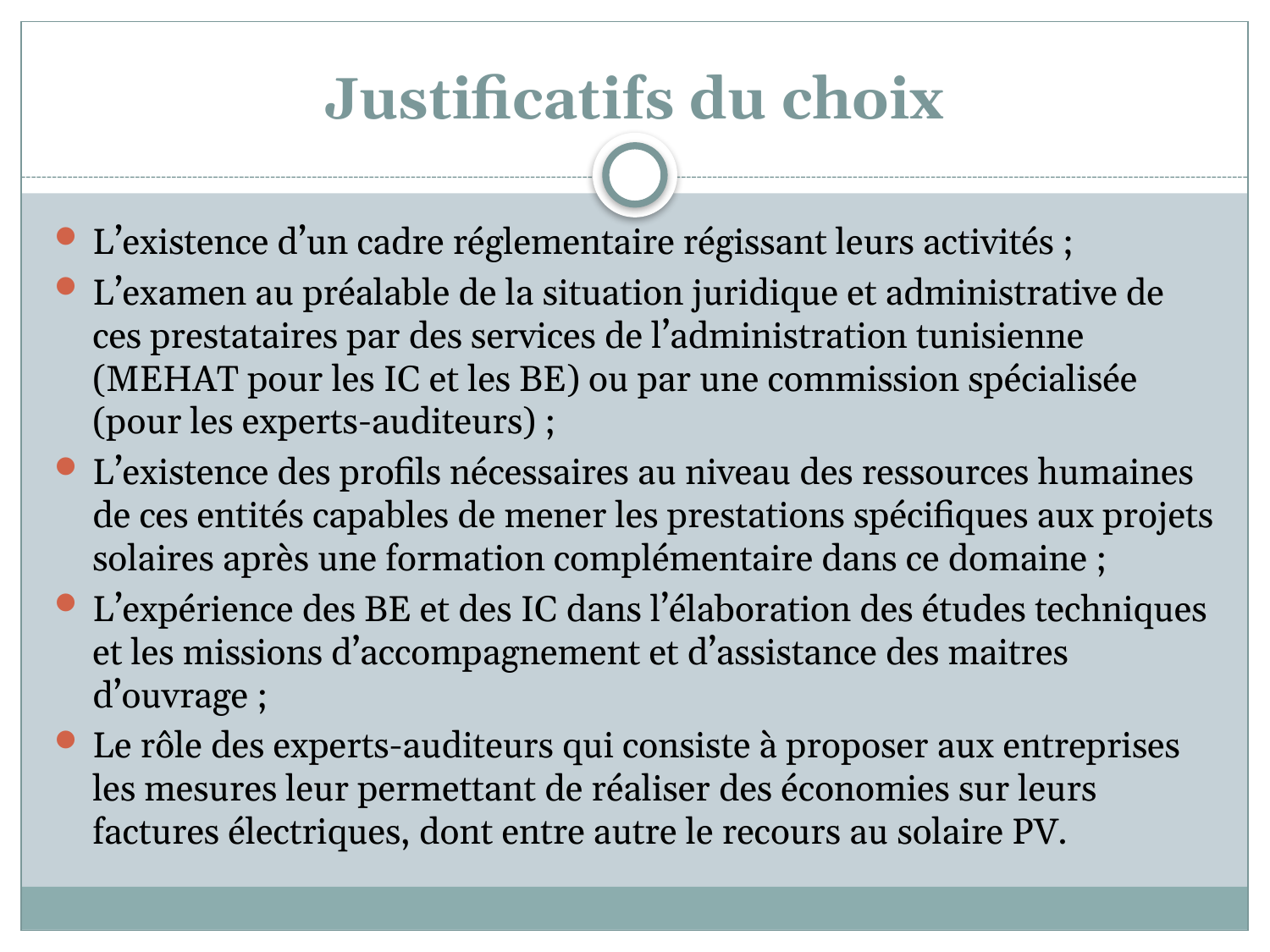

# Justificatifs du choix
L’existence d’un cadre réglementaire régissant leurs activités ;
L’examen au préalable de la situation juridique et administrative de ces prestataires par des services de l’administration tunisienne (MEHAT pour les IC et les BE) ou par une commission spécialisée (pour les experts-auditeurs) ;
L’existence des profils nécessaires au niveau des ressources humaines de ces entités capables de mener les prestations spécifiques aux projets solaires après une formation complémentaire dans ce domaine ;
L’expérience des BE et des IC dans l’élaboration des études techniques et les missions d’accompagnement et d’assistance des maitres d’ouvrage ;
Le rôle des experts-auditeurs qui consiste à proposer aux entreprises les mesures leur permettant de réaliser des économies sur leurs factures électriques, dont entre autre le recours au solaire PV.